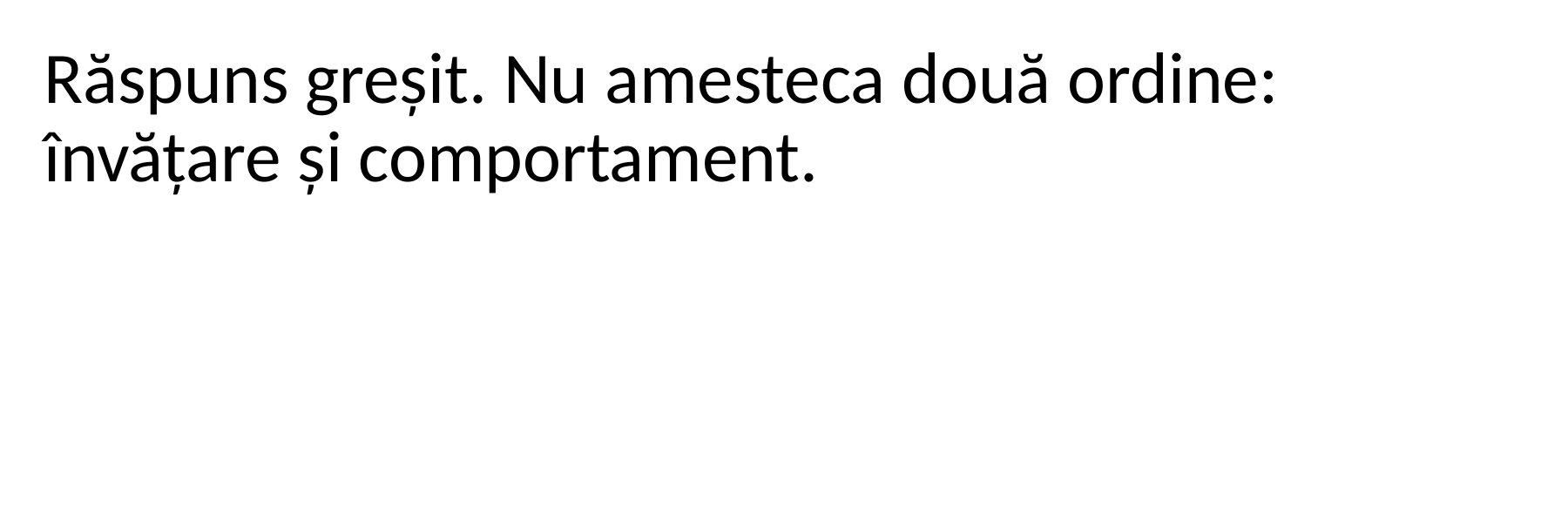

Răspuns greșit. Nu amesteca două ordine: învățare și comportament.